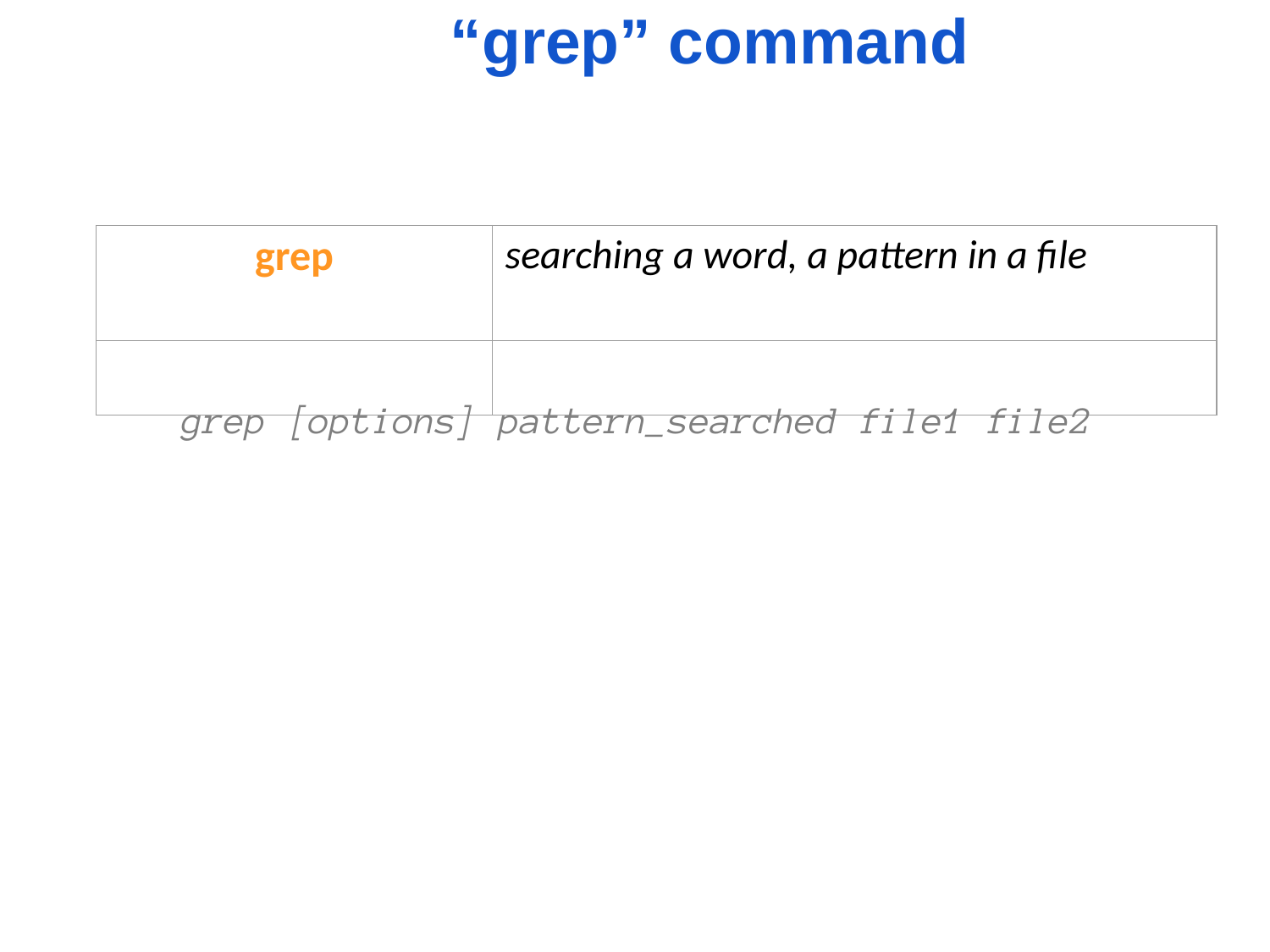

“grep” command

| grep | searching a word, a pattern in a file |
| --- | --- |
|  |  |
grep [options] pattern_searched file1 file2